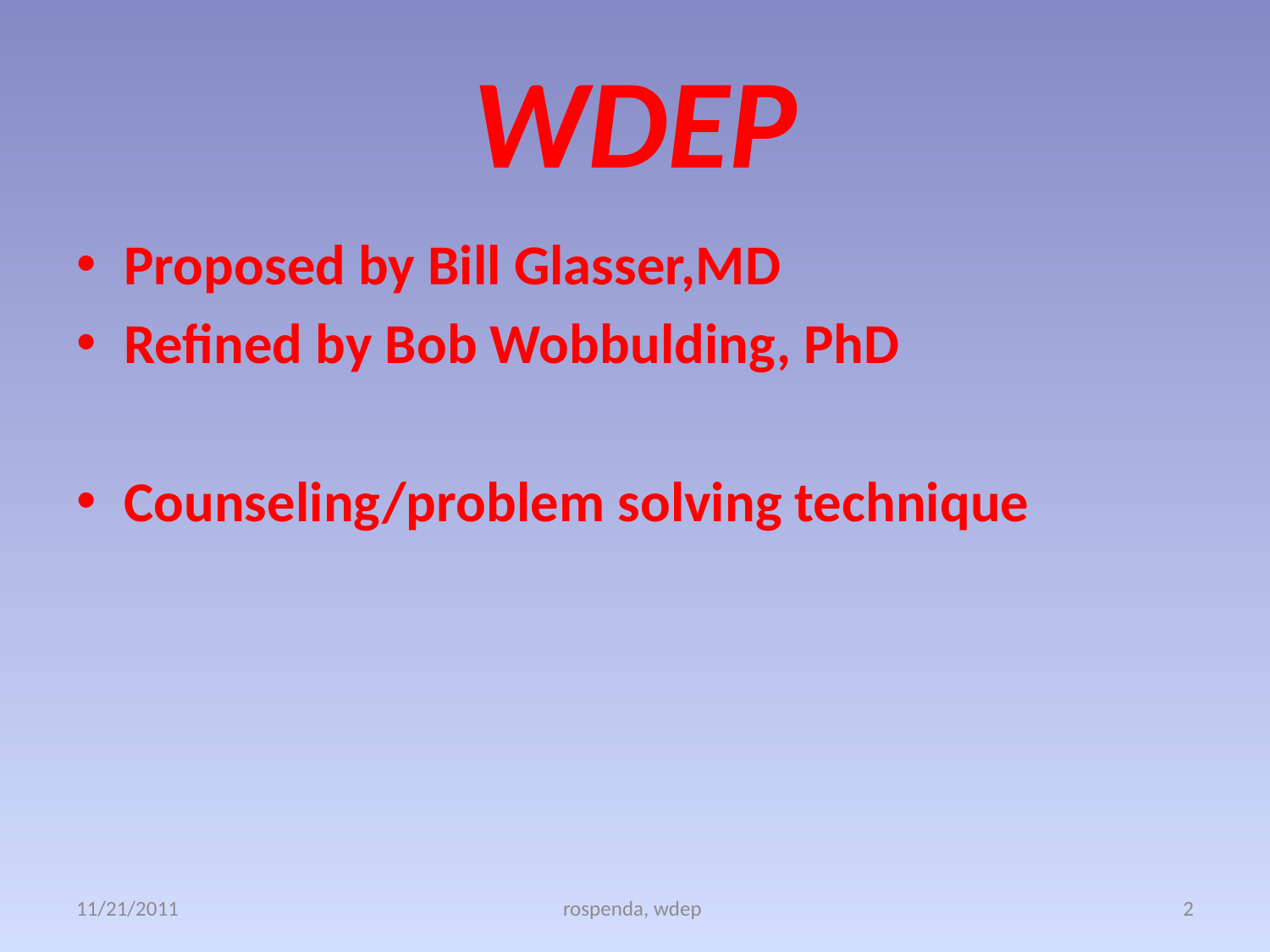

# WDEP
Proposed by Bill Glasser,MD
Refined by Bob Wobbulding, PhD

Counseling/problem solving technique

11/21/2011
rospenda, wdep
2